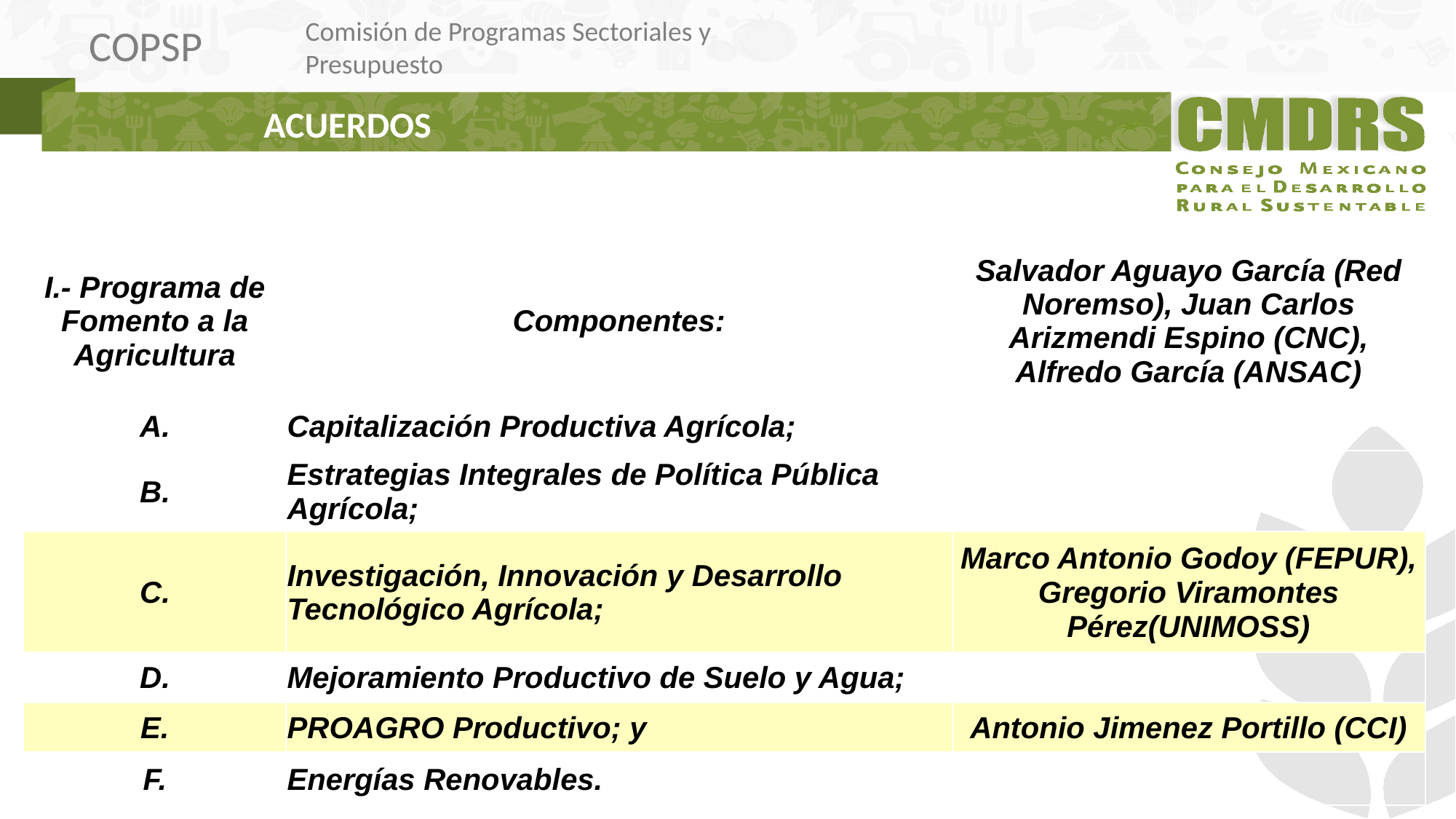

ACUERDOS

| I.- Programa de Fomento a la Agricultura | Componentes: | Salvador Aguayo García (Red Noremso), Juan Carlos Arizmendi Espino (CNC), Alfredo García (ANSAC) |
| --- | --- | --- |
| A. | Capitalización Productiva Agrícola; |  |
| B. | Estrategias Integrales de Política Pública Agrícola; |  |
| C. | Investigación, Innovación y Desarrollo Tecnológico Agrícola; | Marco Antonio Godoy (FEPUR), Gregorio Viramontes Pérez(UNIMOSS) |
| D. | Mejoramiento Productivo de Suelo y Agua; |  |
| E. | PROAGRO Productivo; y | Antonio Jimenez Portillo (CCI) |
| F. | Energías Renovables. |  |